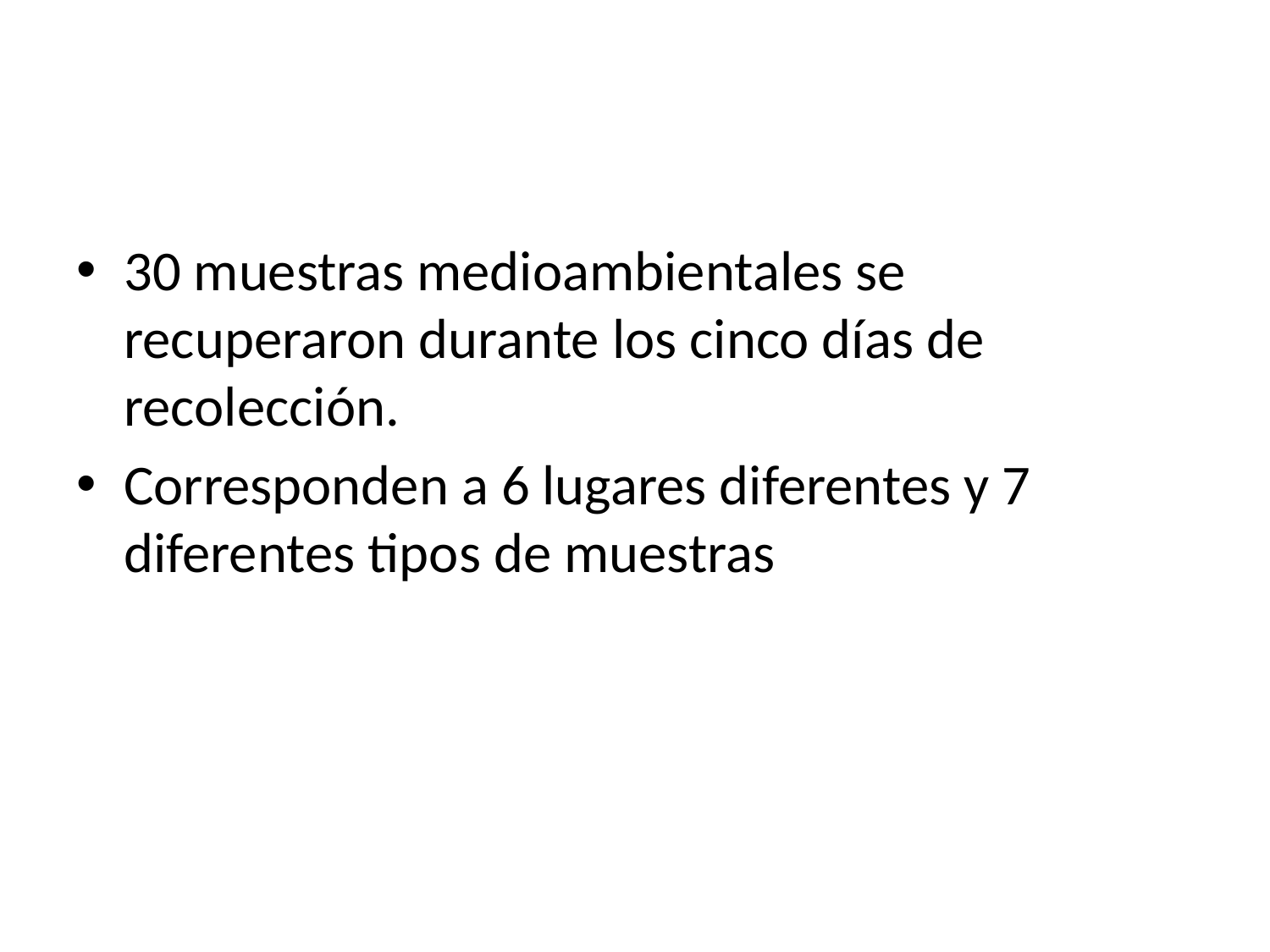

30 muestras medioambientales se recuperaron durante los cinco días de recolección.
Corresponden a 6 lugares diferentes y 7 diferentes tipos de muestras